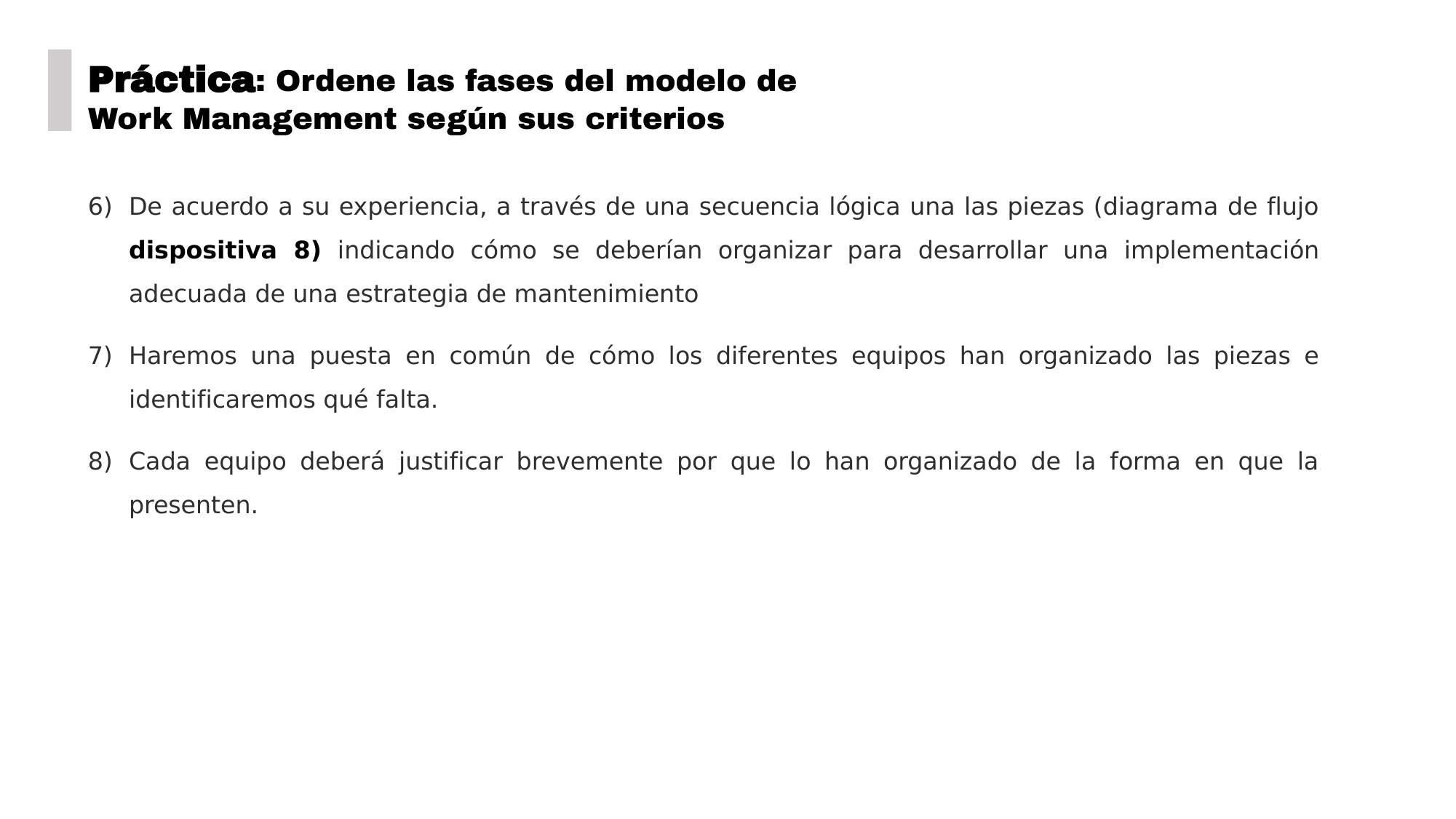

Práctica: Ordene las fases del modelo de Work Management según sus criterios
De acuerdo a su experiencia, a través de una secuencia lógica una las piezas (diagrama de flujo dispositiva 8) indicando cómo se deberían organizar para desarrollar una implementación adecuada de una estrategia de mantenimiento
Haremos una puesta en común de cómo los diferentes equipos han organizado las piezas e identificaremos qué falta.
Cada equipo deberá justificar brevemente por que lo han organizado de la forma en que la presenten.